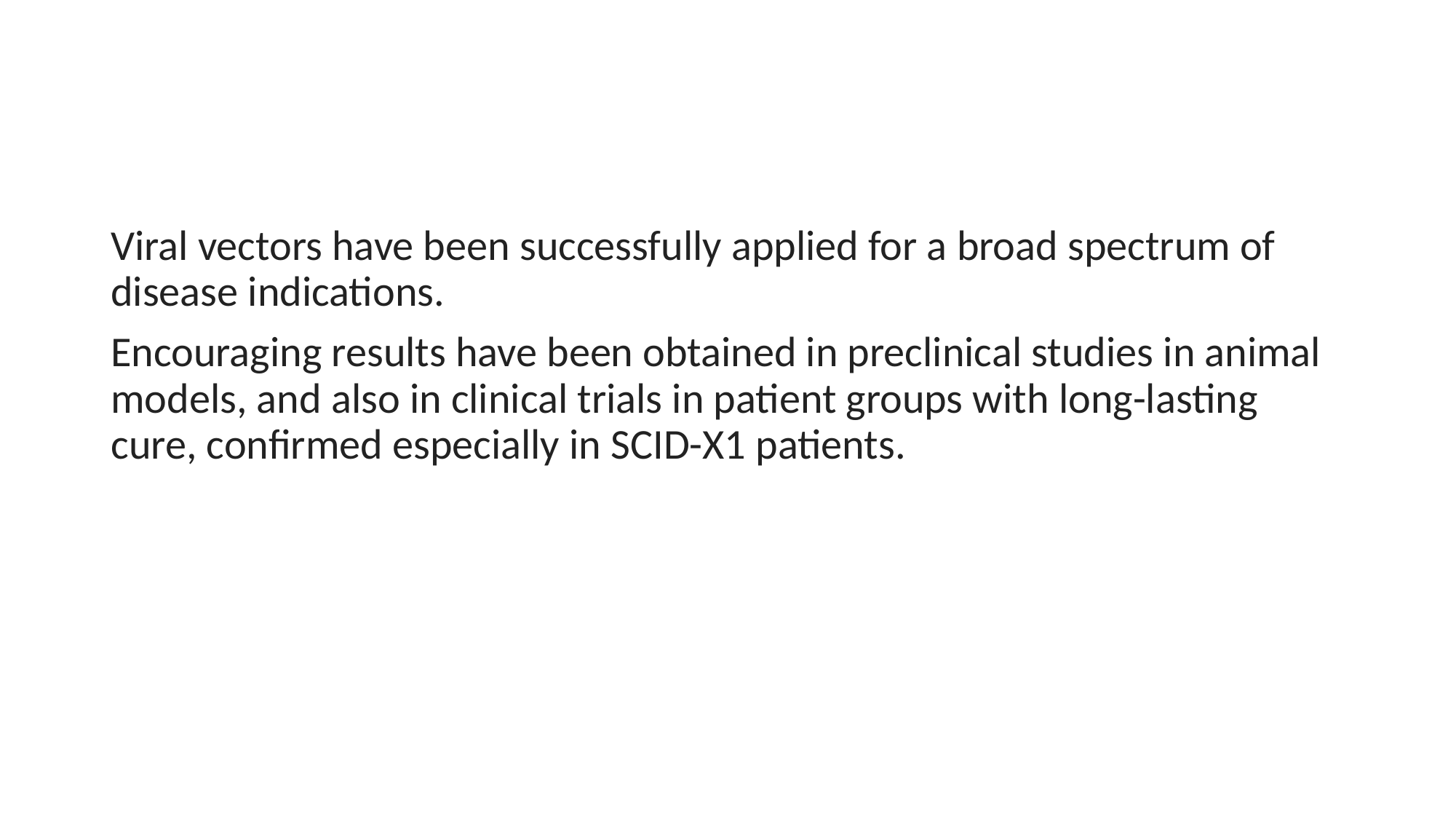

#
Viral vectors have been successfully applied for a broad spectrum of disease indications.
Encouraging results have been obtained in preclinical studies in animal models, and also in clinical trials in patient groups with long-lasting cure, confirmed especially in SCID-X1 patients.